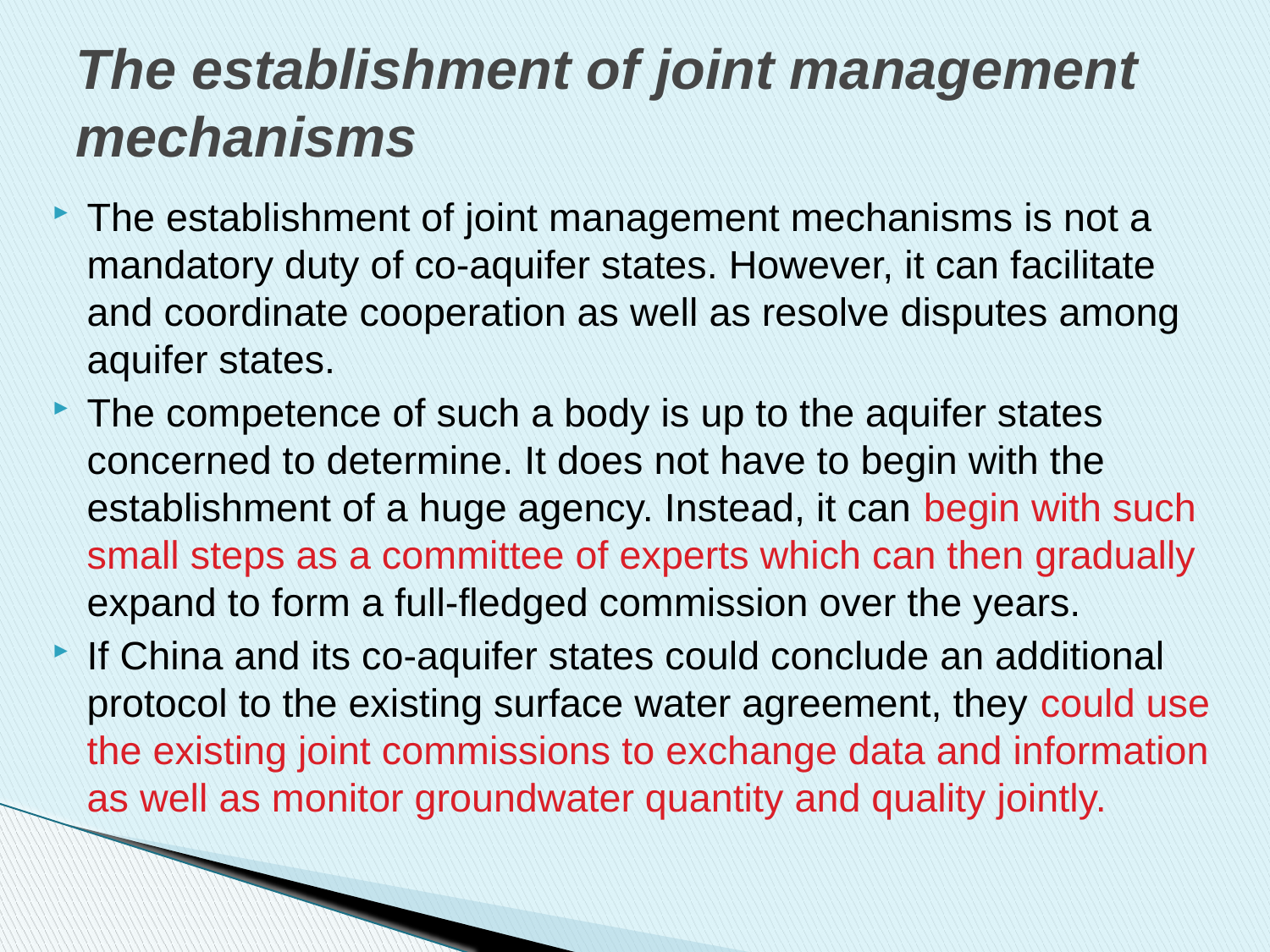

# The establishment of joint management mechanisms
The establishment of joint management mechanisms is not a mandatory duty of co-aquifer states. However, it can facilitate and coordinate cooperation as well as resolve disputes among aquifer states.
The competence of such a body is up to the aquifer states concerned to determine. It does not have to begin with the establishment of a huge agency. Instead, it can begin with such small steps as a committee of experts which can then gradually expand to form a full-fledged commission over the years.
If China and its co-aquifer states could conclude an additional protocol to the existing surface water agreement, they could use the existing joint commissions to exchange data and information as well as monitor groundwater quantity and quality jointly.